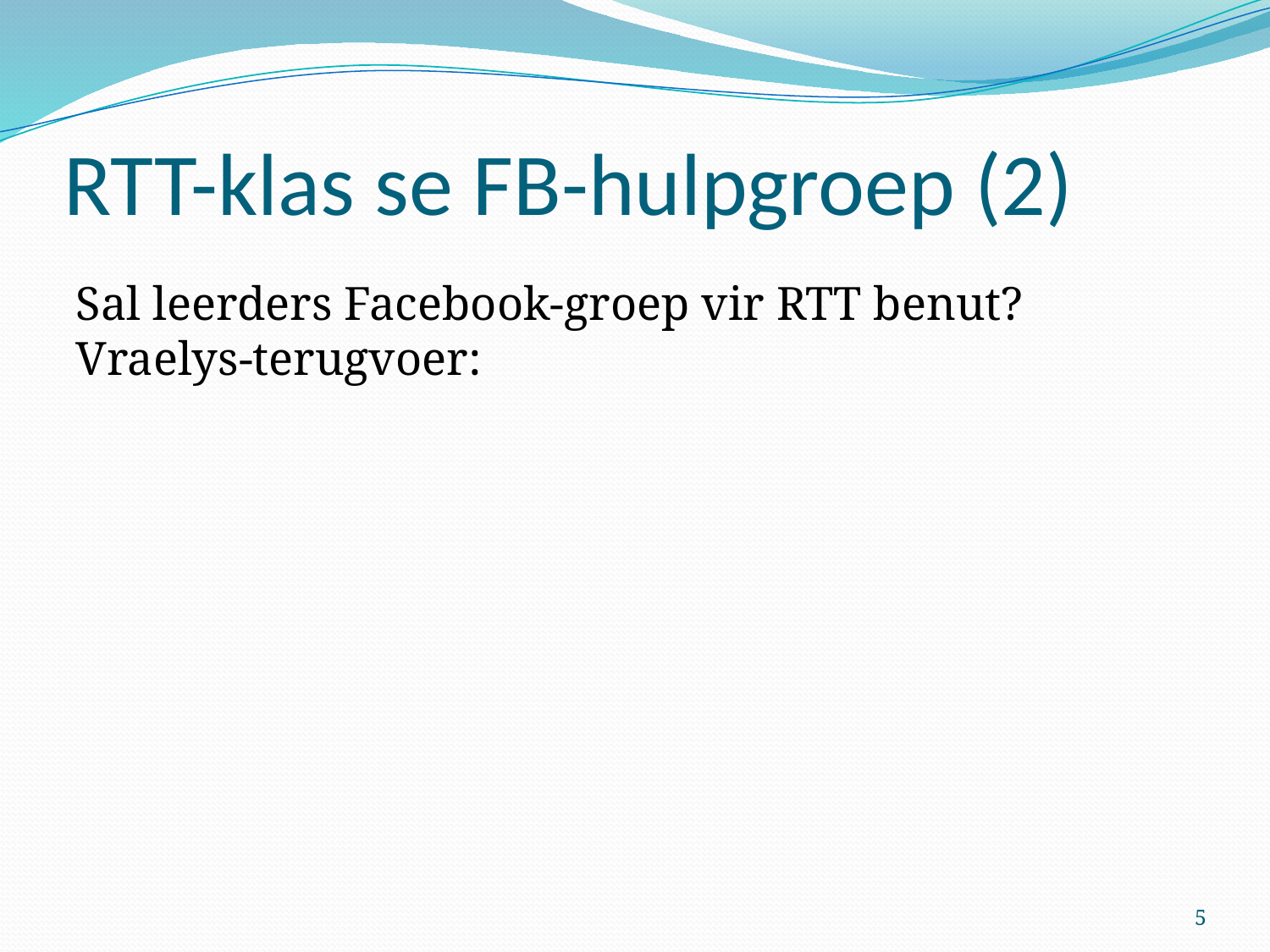

# RTT-klas se FB-hulpgroep (2)
Sal leerders Facebook-groep vir RTT benut?
Vraelys-terugvoer:
5